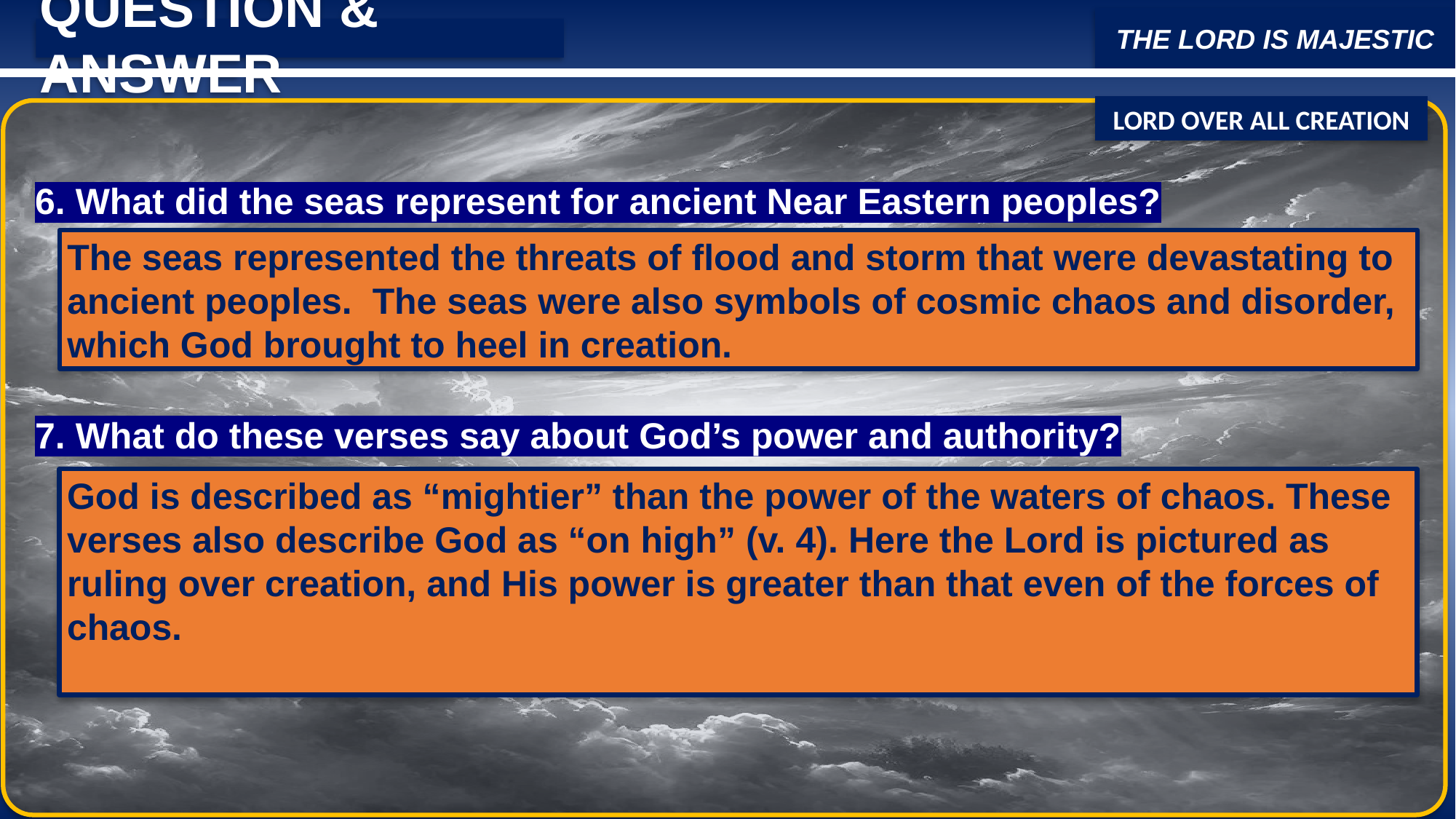

The Lord Is Majestic
QUESTION & ANSWER
LORD OVER ALL CREATION

6. What did the seas represent for ancient Near Eastern peoples?

7. What do these verses say about God’s power and authority?

The seas represented the threats of flood and storm that were devastating to ancient peoples.  The seas were also symbols of cosmic chaos and disorder, which God brought to heel in creation.
God is described as “mightier” than the power of the waters of chaos. These verses also describe God as “on high” (v. 4). Here the Lord is pictured as ruling over creation, and His power is greater than that even of the forces of chaos.